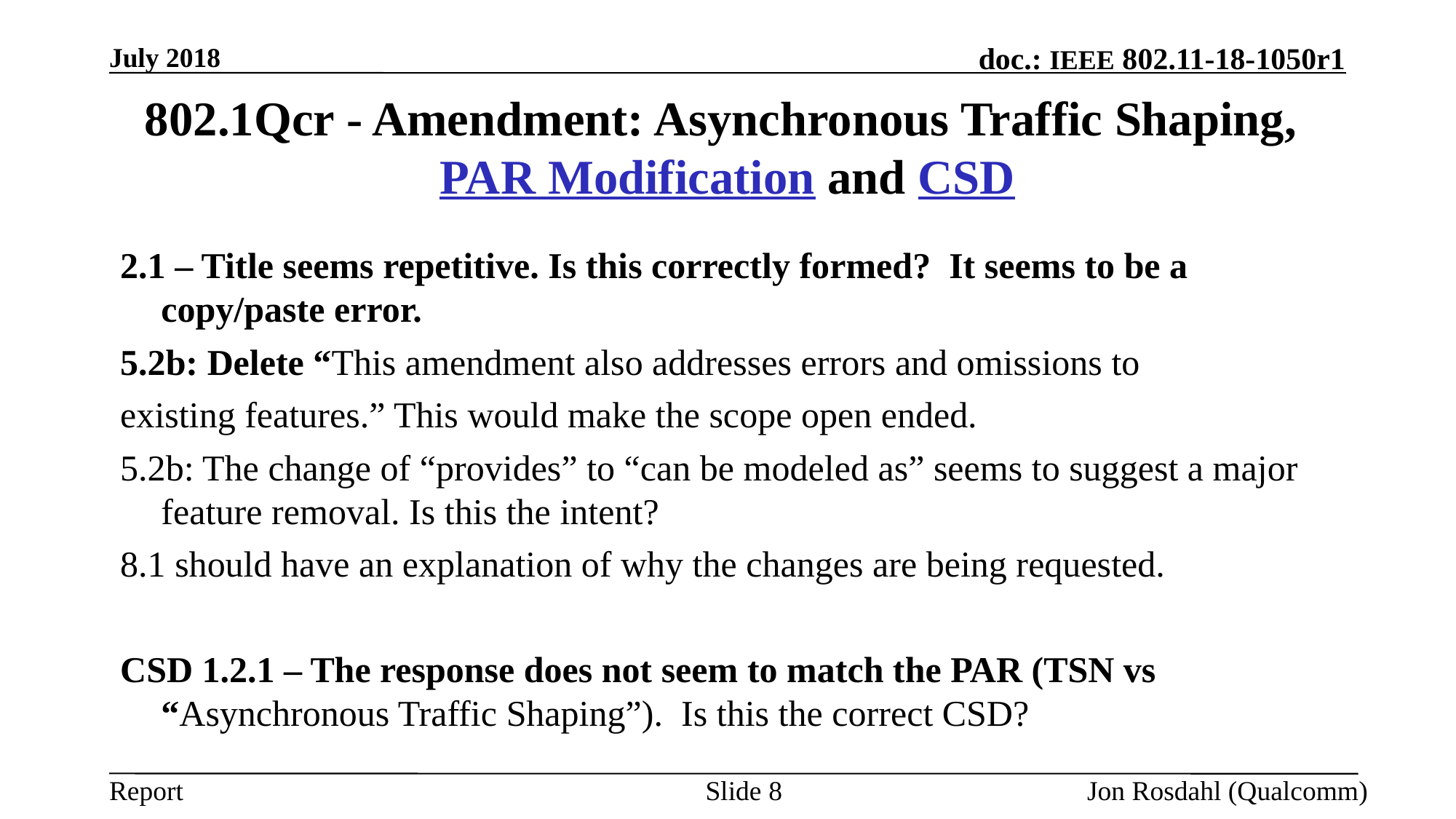

July 2018
# 802.1Qcr - Amendment: Asynchronous Traffic Shaping, PAR Modification and CSD
2.1 – Title seems repetitive. Is this correctly formed?  It seems to be a copy/paste error.
5.2b: Delete “This amendment also addresses errors and omissions to
existing features.” This would make the scope open ended.
5.2b: The change of “provides” to “can be modeled as” seems to suggest a major feature removal. Is this the intent?
8.1 should have an explanation of why the changes are being requested.

CSD 1.2.1 – The response does not seem to match the PAR (TSN vs “Asynchronous Traffic Shaping”).  Is this the correct CSD?
Slide 8
Jon Rosdahl (Qualcomm)